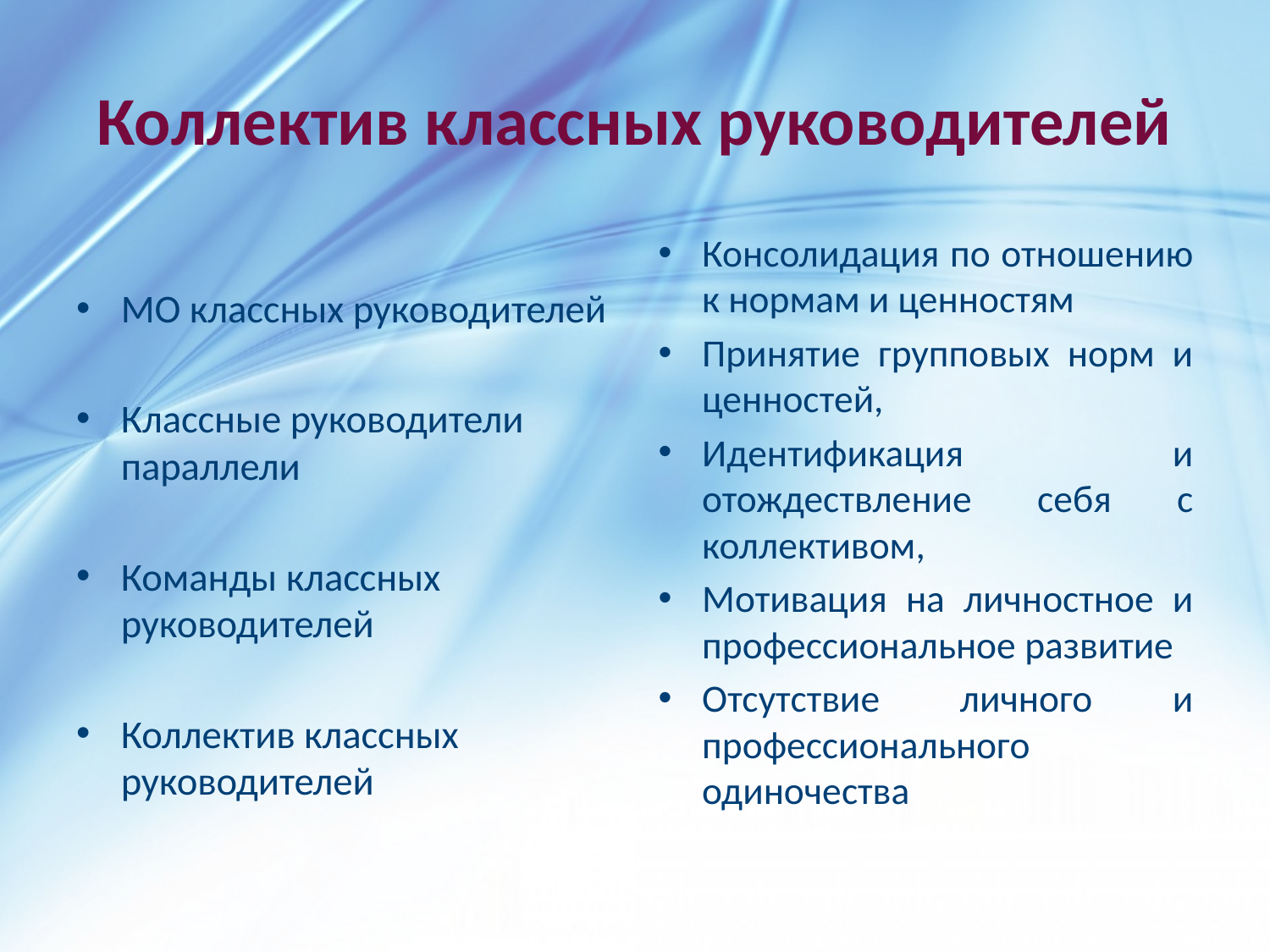

# Коллектив классных руководителей

МО классных руководителей

Классные руководители параллели

Команды классных руководителей

Коллектив классных руководителей
Консолидация по отношению к нормам и ценностям
Принятие групповых норм и ценностей,
Идентификация и отождествление себя с коллективом,
Мотивация на личностное и профессиональное развитие
Отсутствие личного и профессионального одиночества